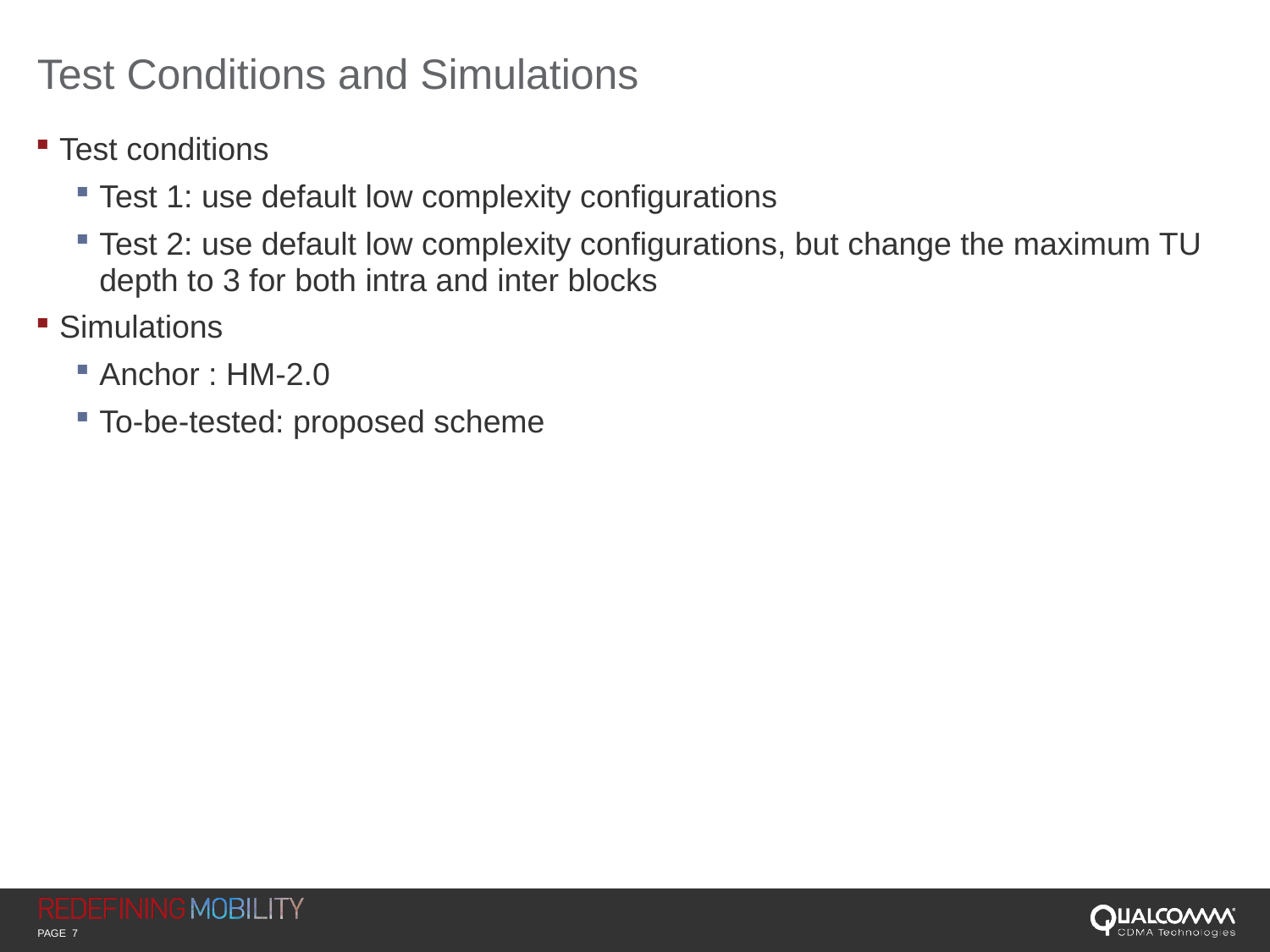

# Test Conditions and Simulations
Test conditions
Test 1: use default low complexity configurations
Test 2: use default low complexity configurations, but change the maximum TU depth to 3 for both intra and inter blocks
Simulations
Anchor : HM-2.0
To-be-tested: proposed scheme